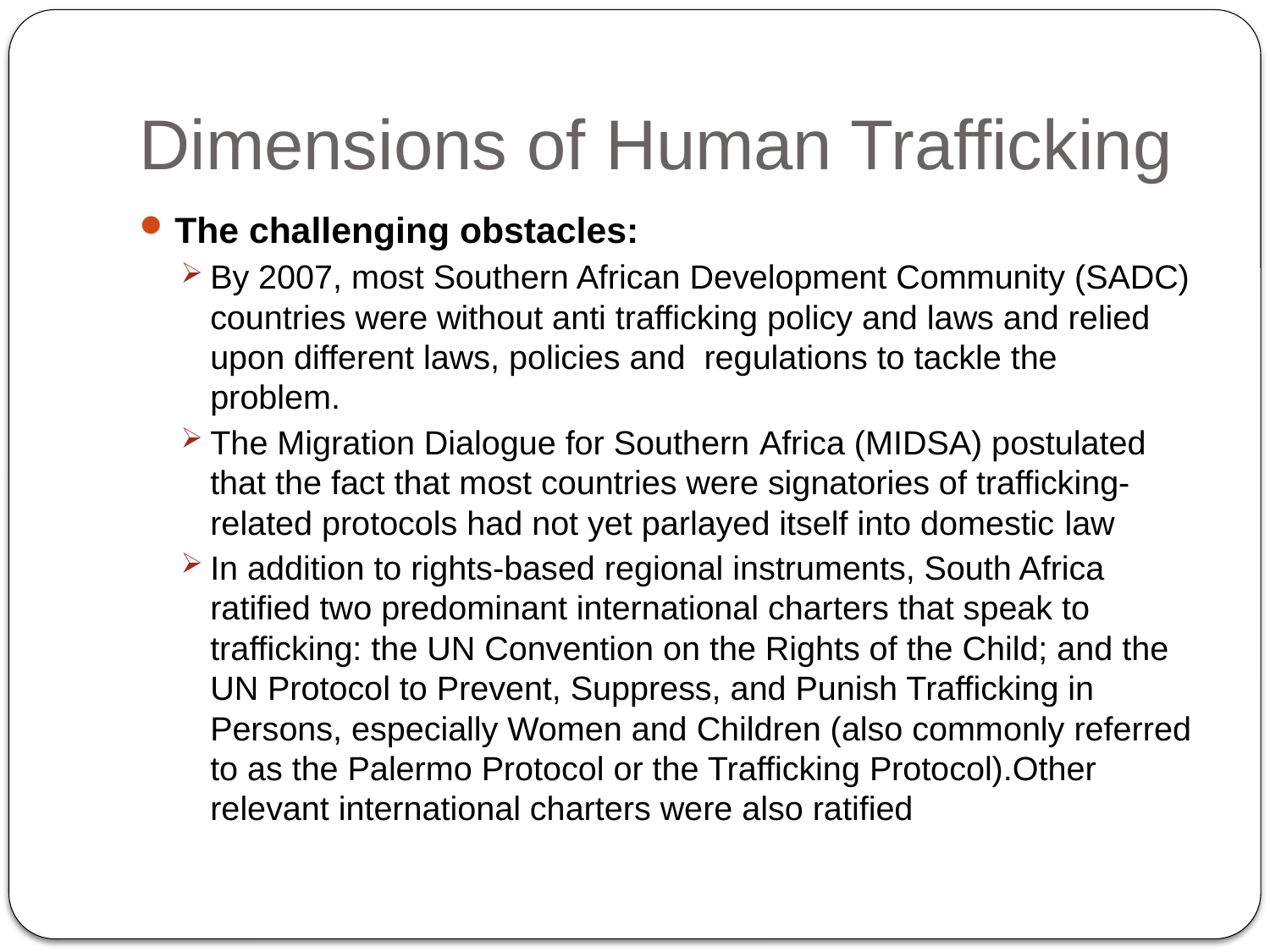

# Dimensions of Human Trafficking
The challenging obstacles:
By 2007, most Southern African Development Community (SADC) countries were without anti trafficking policy and laws and relied upon different laws, policies and  regulations to tackle the problem.
The Migration Dialogue for Southern Africa (MIDSA) postulated that the fact that most countries were signatories of trafficking-related protocols had not yet parlayed itself into domestic law
In addition to rights-based regional instruments, South Africa ratified two predominant international charters that speak to trafficking: the UN Convention on the Rights of the Child; and the UN Protocol to Prevent, Suppress, and Punish Trafficking in Persons, especially Women and Children (also commonly referred to as the Palermo Protocol or the Trafficking Protocol).Other relevant international charters were also ratified